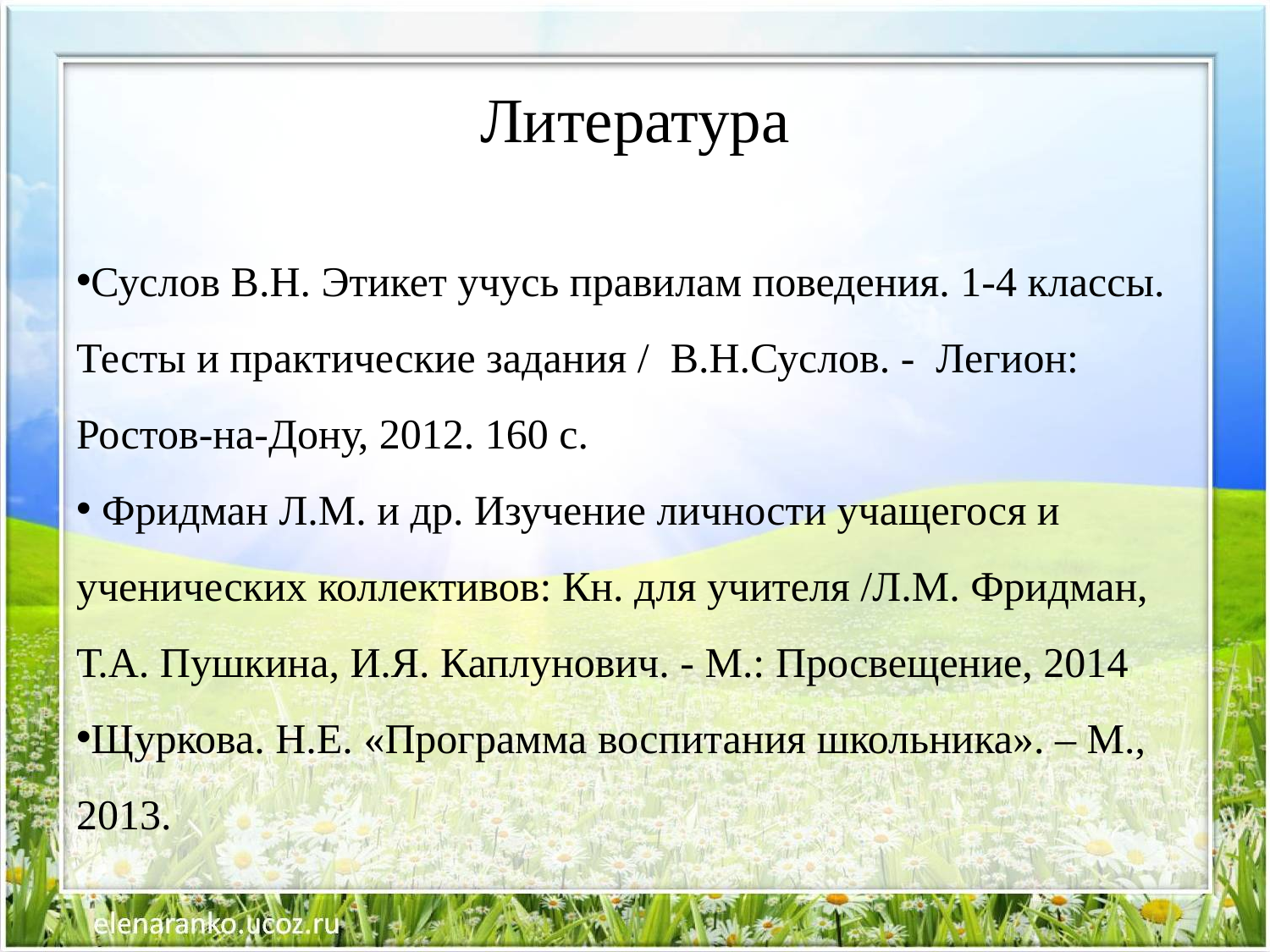

# Литература
Суслов В.Н. Этикет учусь правилам поведения. 1-4 классы. Тесты и практические задания /  В.Н.Суслов. -  Легион: Ростов-на-Дону, 2012. 160 с.
 Фридман Л.М. и др. Изучение личности учащегося и ученических коллективов: Кн. для учителя /Л.М. Фридман, Т.А. Пушкина, И.Я. Каплунович. - М.: Просвещение, 2014
Щуркова. Н.Е. «Программа воспитания школьника». – М., 2013.